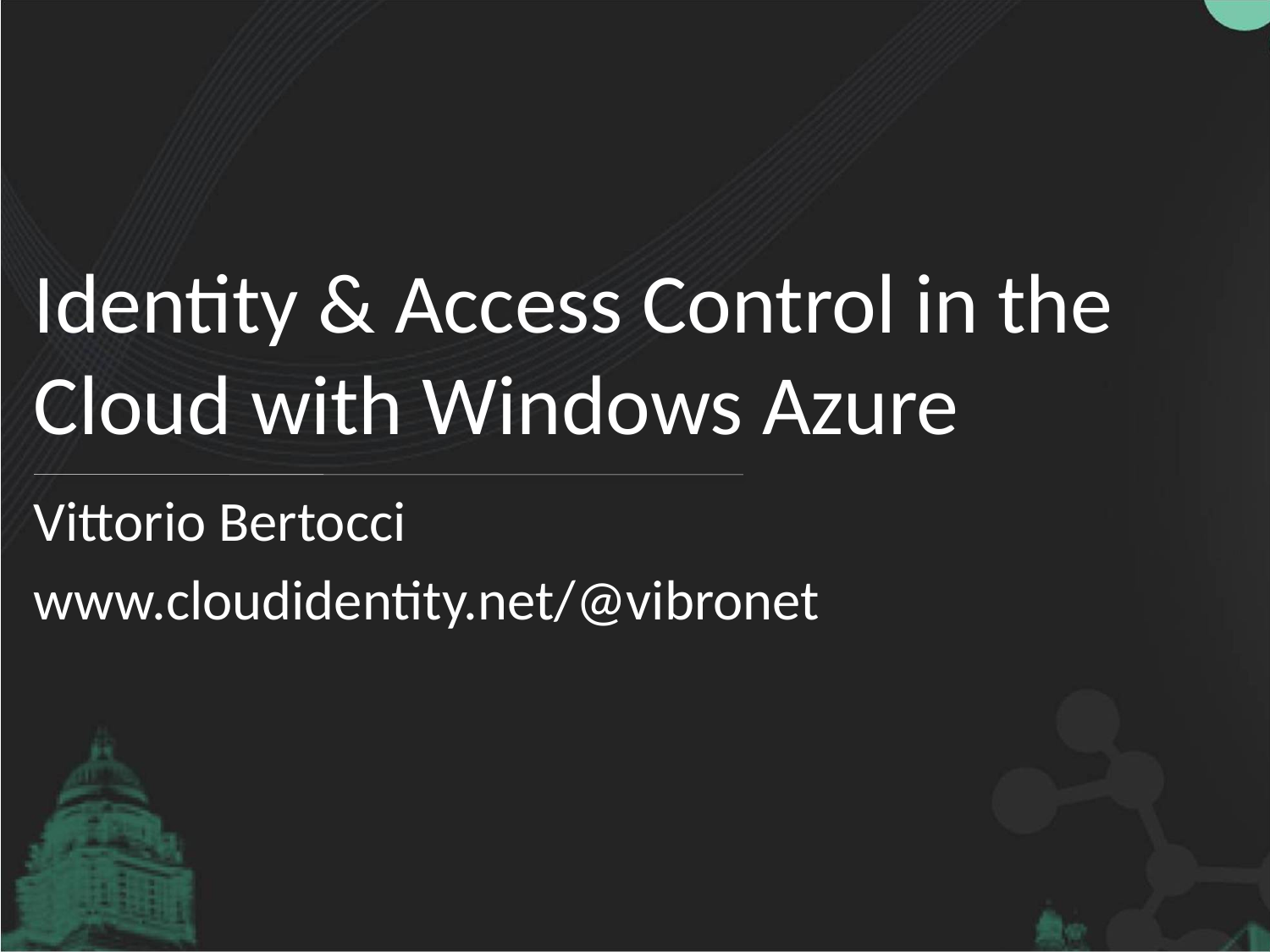

# Identity & Access Control in the Cloud with Windows Azure
Vittorio Bertocci
www.cloudidentity.net/@vibronet